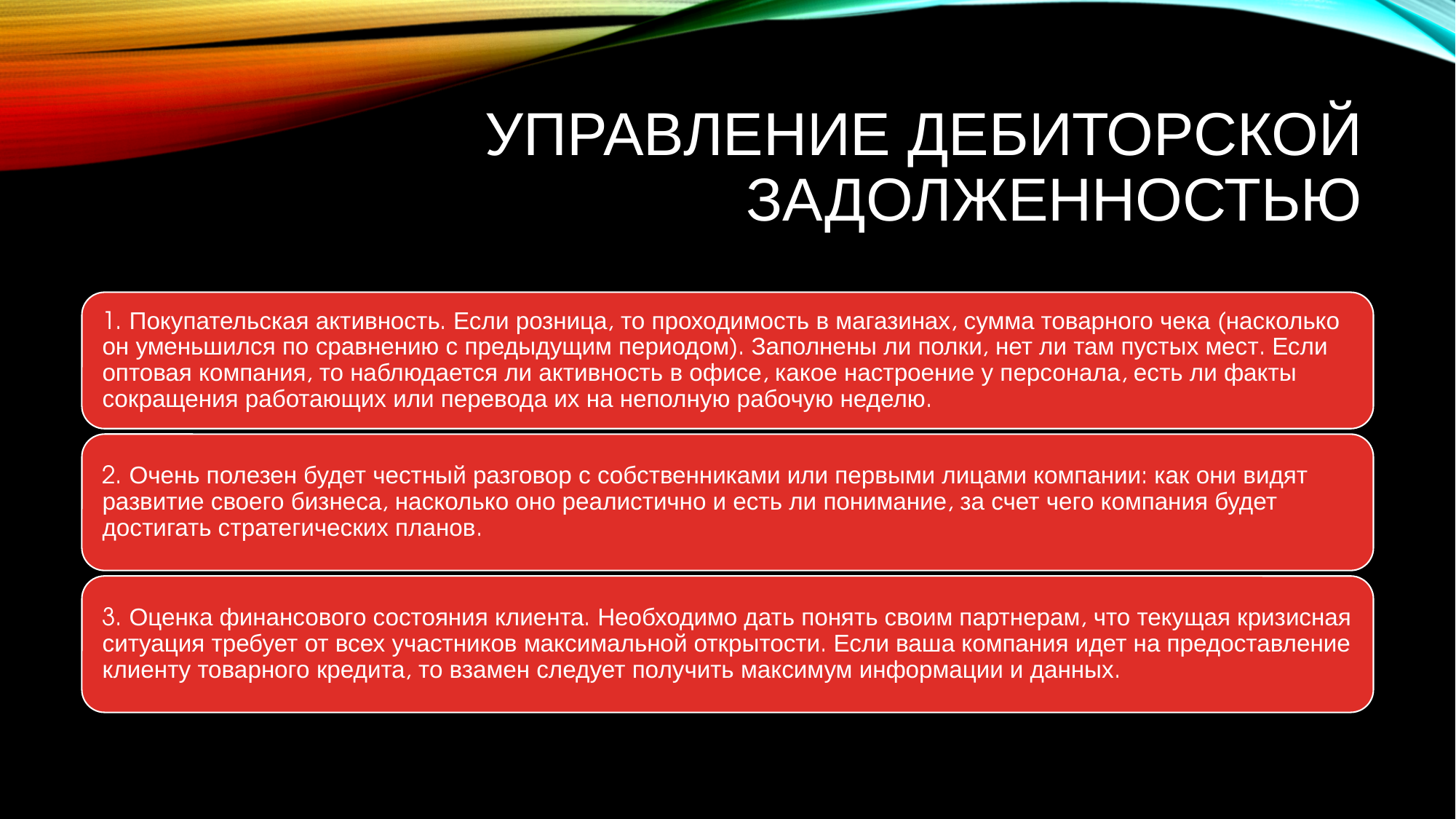

# Управление дебиторской задолженностью
1. Покупательская активность. Если розница, то проходимость в магазинах, сумма товарного чека (насколько он уменьшился по сравнению с предыдущим периодом). Заполнены ли полки, нет ли там пустых мест. Если оптовая компания, то наблюдается ли активность в офисе, какое настроение у персонала, есть ли факты сокращения работающих или перевода их на неполную рабочую неделю.
2. Очень полезен будет честный разговор с собственниками или первыми лицами компании: как они видят развитие своего бизнеса, насколько оно реалистично и есть ли понимание, за счет чего компания будет достигать стратегических планов.
3. Оценка финансового состояния клиента. Необходимо дать понять своим партнерам, что текущая кризисная ситуация требует от всех участников максимальной открытости. Если ваша компания идет на предоставление клиенту товарного кредита, то взамен следует получить максимум информации и данных.